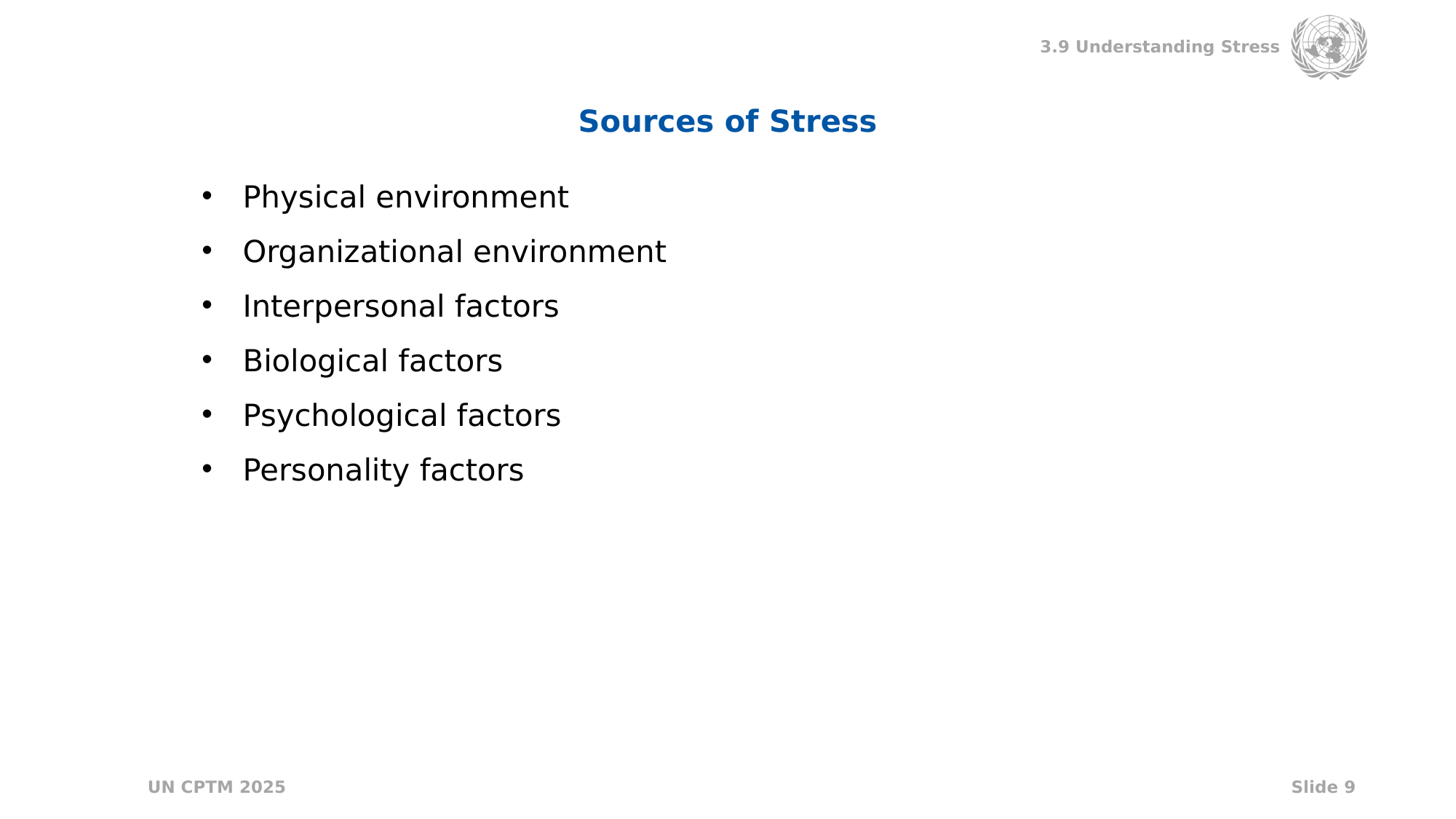

Sources of Stress
Physical environment
Organizational environment
Interpersonal factors
Biological factors
Psychological factors
Personality factors